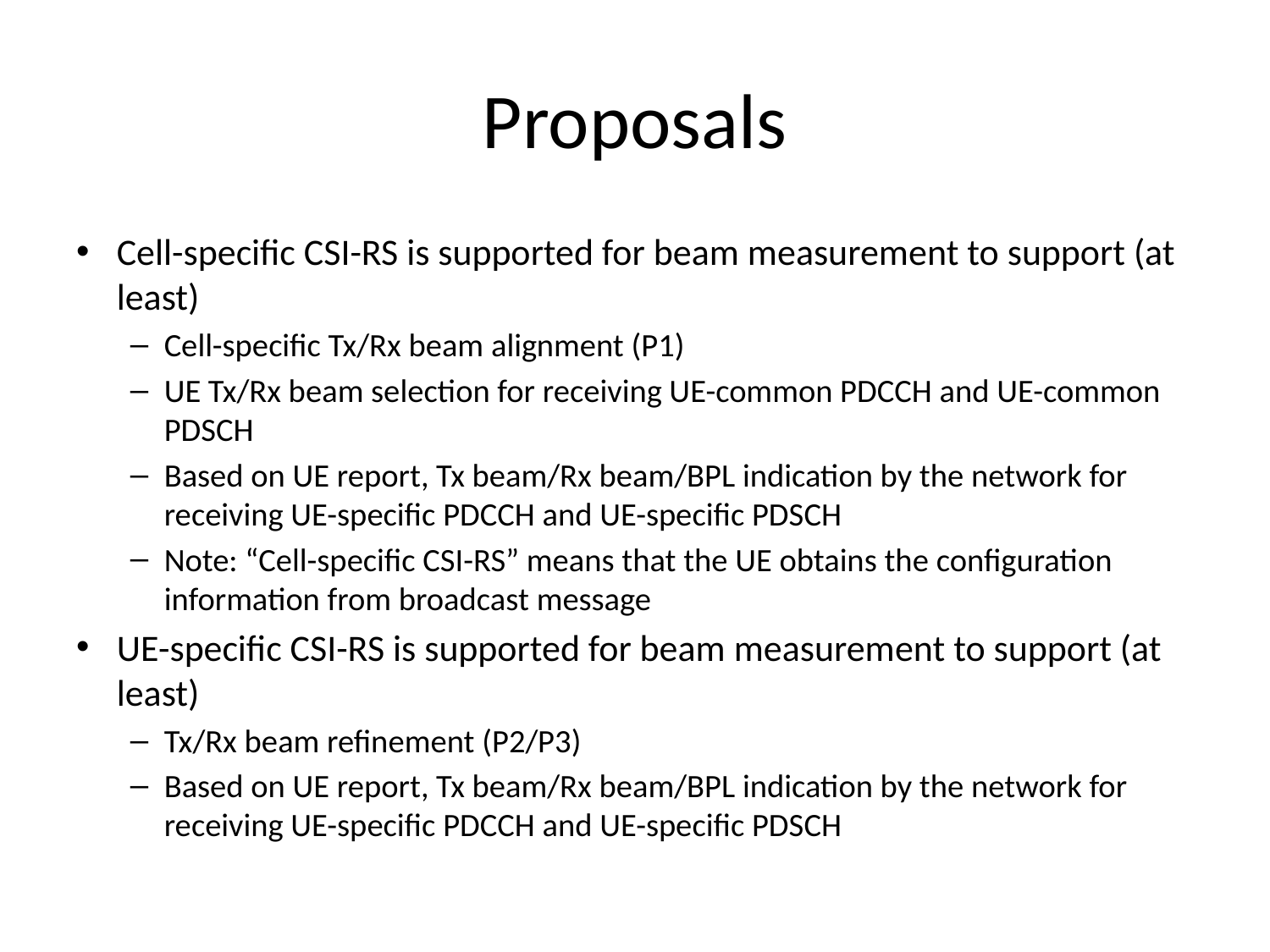

# Proposals
Cell-specific CSI-RS is supported for beam measurement to support (at least)
Cell-specific Tx/Rx beam alignment (P1)
UE Tx/Rx beam selection for receiving UE-common PDCCH and UE-common PDSCH
Based on UE report, Tx beam/Rx beam/BPL indication by the network for receiving UE-specific PDCCH and UE-specific PDSCH
Note: “Cell-specific CSI-RS” means that the UE obtains the configuration information from broadcast message
UE-specific CSI-RS is supported for beam measurement to support (at least)
Tx/Rx beam refinement (P2/P3)
Based on UE report, Tx beam/Rx beam/BPL indication by the network for receiving UE-specific PDCCH and UE-specific PDSCH